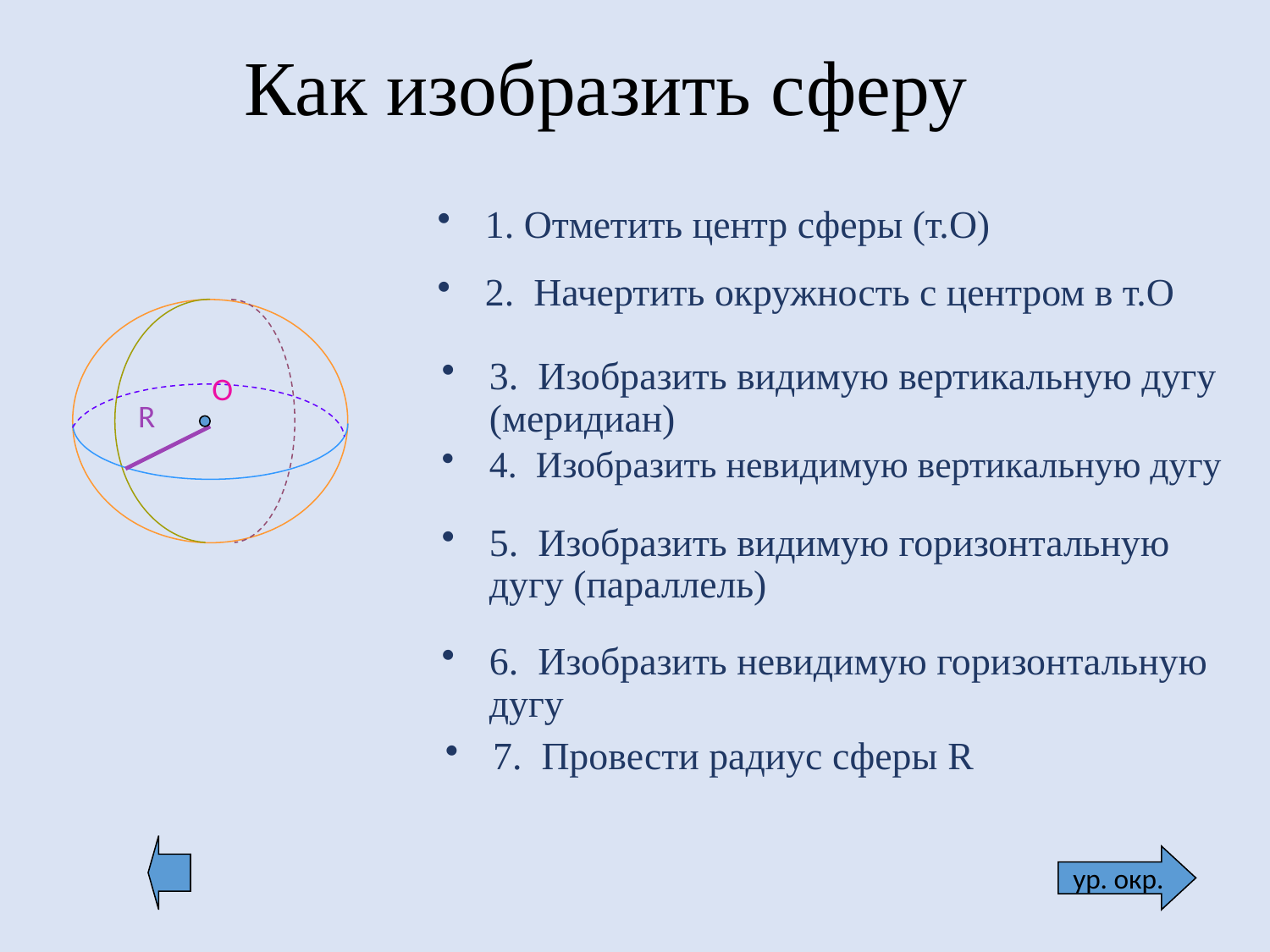

Как изобразить сферу
1. Отметить центр сферы (т.О)
2.  Начертить окружность с центром в т.О

3.  Изобразить видимую вертикальную дугу (меридиан)
О

R

4.  Изобразить невидимую вертикальную дугу
5.  Изобразить видимую горизонтальную дугу (параллель)
6.  Изобразить невидимую горизонтальную дугу
7.  Провести радиус сферы R

ур. окр.